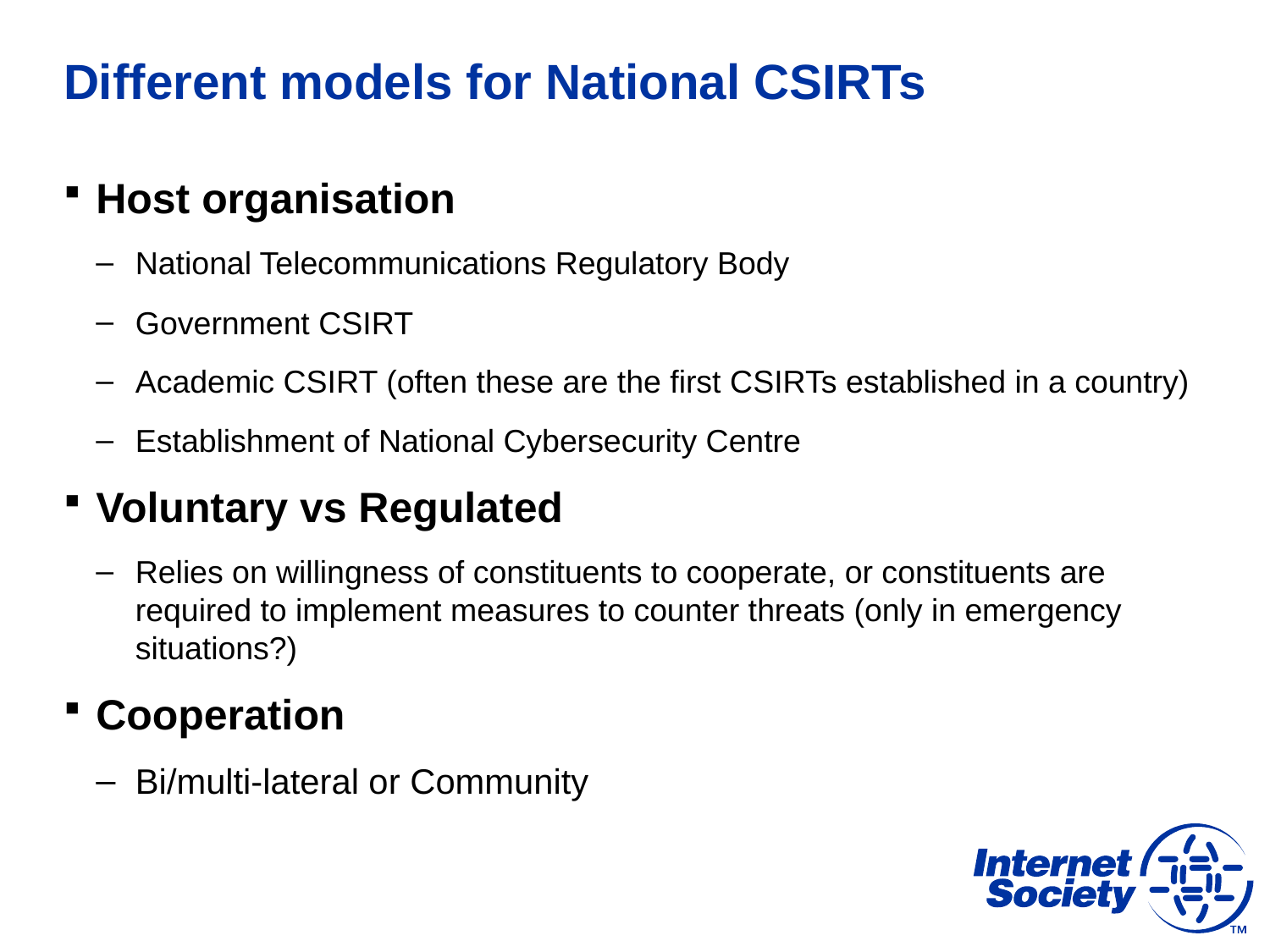

# Different models for National CSIRTs
Host organisation
National Telecommunications Regulatory Body
Government CSIRT
Academic CSIRT (often these are the first CSIRTs established in a country)
Establishment of National Cybersecurity Centre
Voluntary vs Regulated
Relies on willingness of constituents to cooperate, or constituents are required to implement measures to counter threats (only in emergency situations?)
Cooperation
Bi/multi-lateral or Community

Compare working practices
Develop common best practices and standards
Encourage development of CSIRTs and/or organisational points of contact.
Improve coordination with law enforcement, security and military agencies
Provision of technical advice on cybersecurity to policy makers.
EU called on all member states to establish National CSIRTs by 2011.